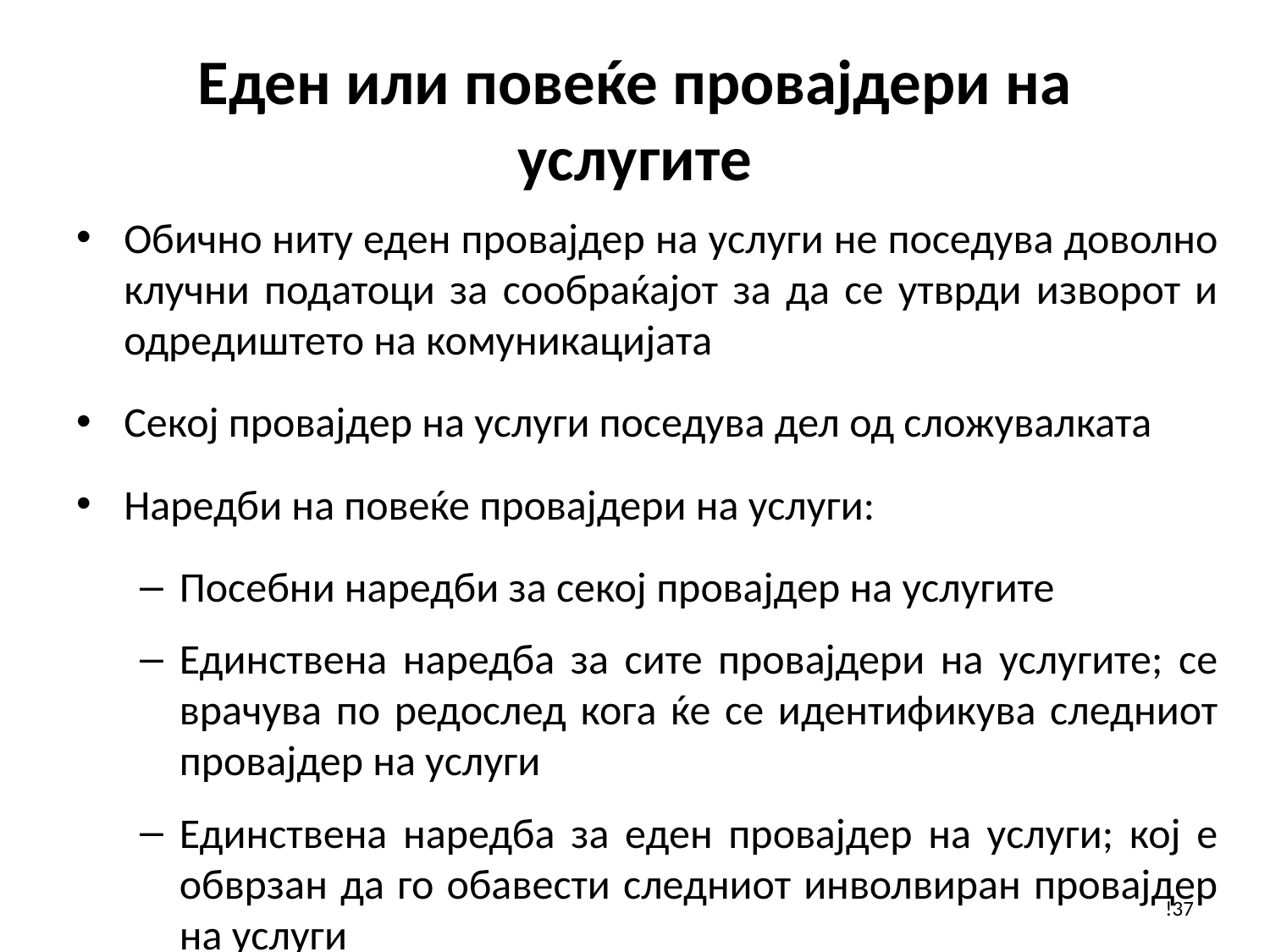

# Еден или повеќе провајдери на услугите
Обично ниту еден провајдер на услуги не поседува доволно клучни податоци за сообраќајот за да се утврди изворот и одредиштето на комуникацијата
Секој провајдер на услуги поседува дел од сложувалката
Наредби на повеќе провајдери на услуги:
Посебни наредби за секој провајдер на услугите
Единствена наредба за сите провајдери на услугите; се врачува по редослед кога ќе се идентификува следниот провајдер на услуги
Единствена наредба за еден провајдер на услуги; кој е обврзан да го обавести следниот инволвиран провајдер на услуги
!37